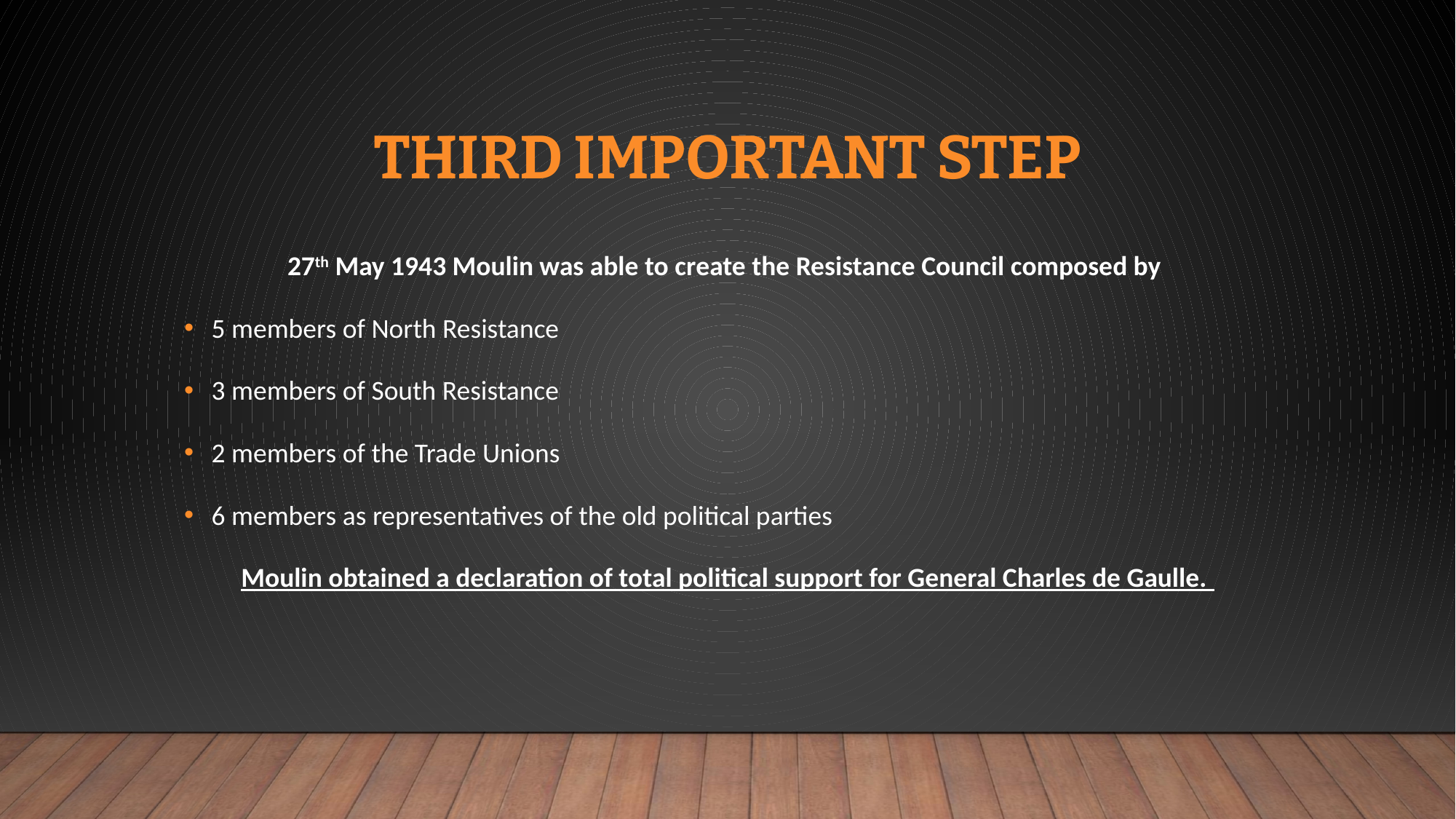

# THIRD IMPORTANT STEP
27th May 1943 Moulin was able to create the Resistance Council composed by
5 members of North Resistance
3 members of South Resistance
2 members of the Trade Unions
6 members as representatives of the old political parties
Moulin obtained a declaration of total political support for General Charles de Gaulle.